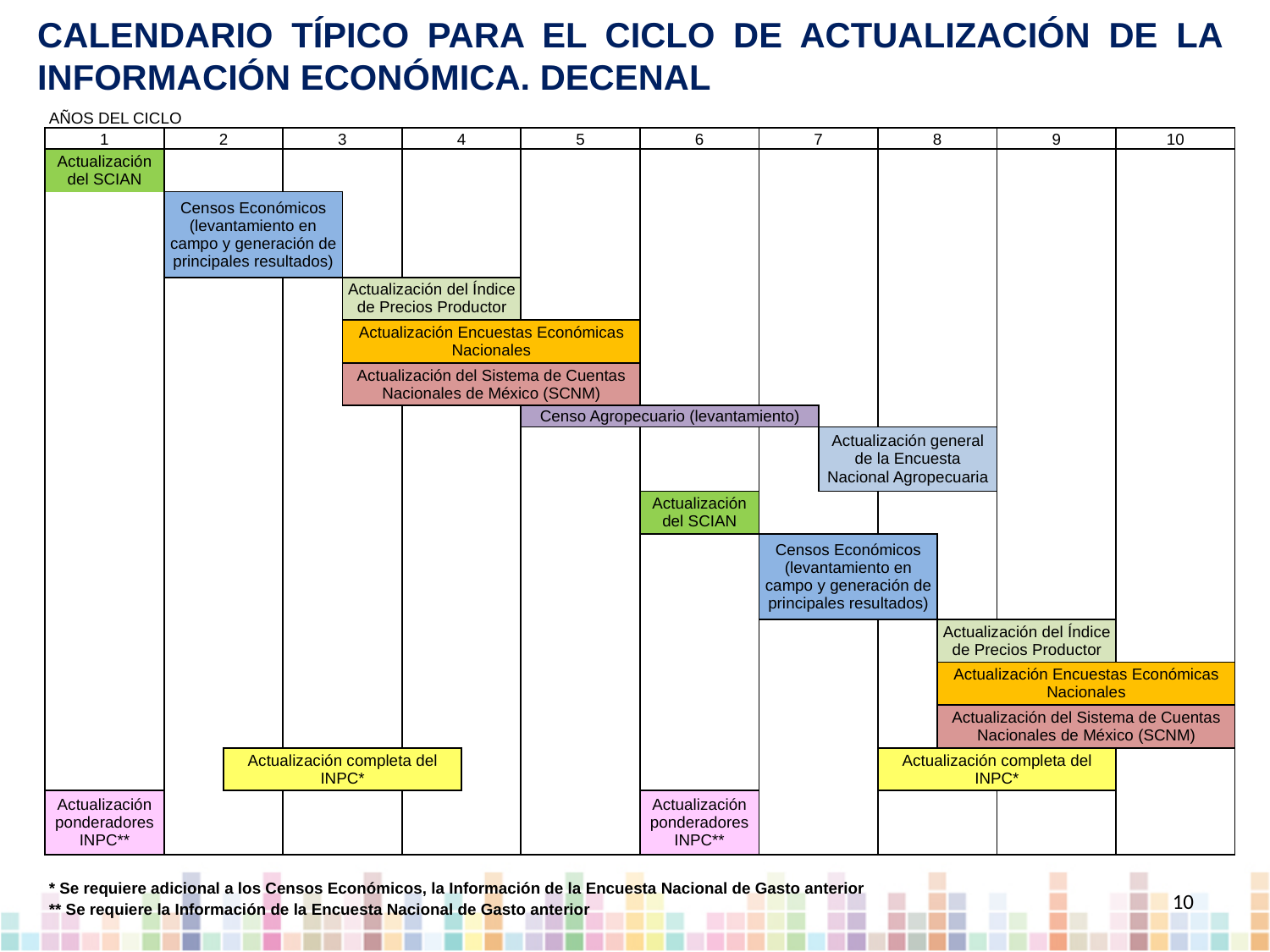

CALENDARIO TÍPICO PARA EL CICLO DE ACTUALIZACIÓN DE LA INFORMACIÓN ECONÓMICA. DECENAL
| AÑOS DEL CICLO |  |  |  |  |  |  |  |  |  |  |  |  |  |  |  |  |  |  |  |
| --- | --- | --- | --- | --- | --- | --- | --- | --- | --- | --- | --- | --- | --- | --- | --- | --- | --- | --- | --- |
| 1 |  | 2 |  | 3 |  | 4 |  | 5 |  | 6 |  | 7 |  | 8 |  | 9 |  | 10 |  |
| Actualización del SCIAN |  |  |  |  |  |  |  |  |  |  |  |  |  |  |  |  |  |  |  |
|  |  | Censos Económicos (levantamiento en campo y generación de principales resultados) |  |  |  |  |  |  |  |  |  |  |  |  |  |  |  |  |  |
|  |  |  |  |  | Actualización del Índice de Precios Productor |  |  |  |  |  |  |  |  |  |  |  |  |  |  |
|  |  |  |  |  | Actualización Encuestas Económicas Nacionales |  |  |  |  |  |  |  |  |  |  |  |  |  |  |
|  |  |  |  |  | Actualización del Sistema de Cuentas Nacionales de México (SCNM) |  |  |  |  |  |  |  |  |  |  |  |  |  |  |
|  |  |  |  |  |  |  |  | Censo Agropecuario (levantamiento) |  |  |  |  |  |  |  |  |  |  |  |
|  |  |  |  |  |  |  |  |  |  |  |  |  | Actualización general de la Encuesta Nacional Agropecuaria |  |  |  |  |  |  |
|  |  |  |  |  |  |  |  |  |  | Actualización del SCIAN |  |  |  |  |  |  |  |  |  |
|  |  |  |  |  |  |  |  |  |  |  |  | Censos Económicos (levantamiento en campo y generación de principales resultados) |  |  |  |  |  |  |  |
|  |  |  |  |  |  |  |  |  |  |  |  |  |  |  | Actualización del Índice de Precios Productor |  |  |  |  |
|  |  |  |  |  |  |  |  |  |  |  |  |  |  |  | Actualización Encuestas Económicas Nacionales |  |  |  |  |
|  |  |  |  |  |  |  |  |  |  |  |  |  |  |  | Actualización del Sistema de Cuentas Nacionales de México (SCNM) |  |  |  |  |
|  |  |  | Actualización completa del INPC\* |  |  |  |  |  |  |  |  |  |  | Actualización completa del INPC\* |  |  |  |  |  |
| Actualización ponderadores INPC\*\* |  |  |  |  |  |  |  |  |  | Actualización ponderadores INPC\*\* |  |  |  |  |  |  |  |  |  |
|  |  |  |  |  |  |  |  |  |  |  |  |  |  |  |  |  |  |  |  |
| \* Se requiere adicional a los Censos Económicos, la Información de la Encuesta Nacional de Gasto anterior |  |  |  |  |  |  |  |  |  |  |  |  |  |  |  |  |  |  |  |
| \*\* Se requiere la Información de la Encuesta Nacional de Gasto anterior |  |  |  |  |  |  |  |  |  |  |  |  |  |  |  |  |  |  |  |
10